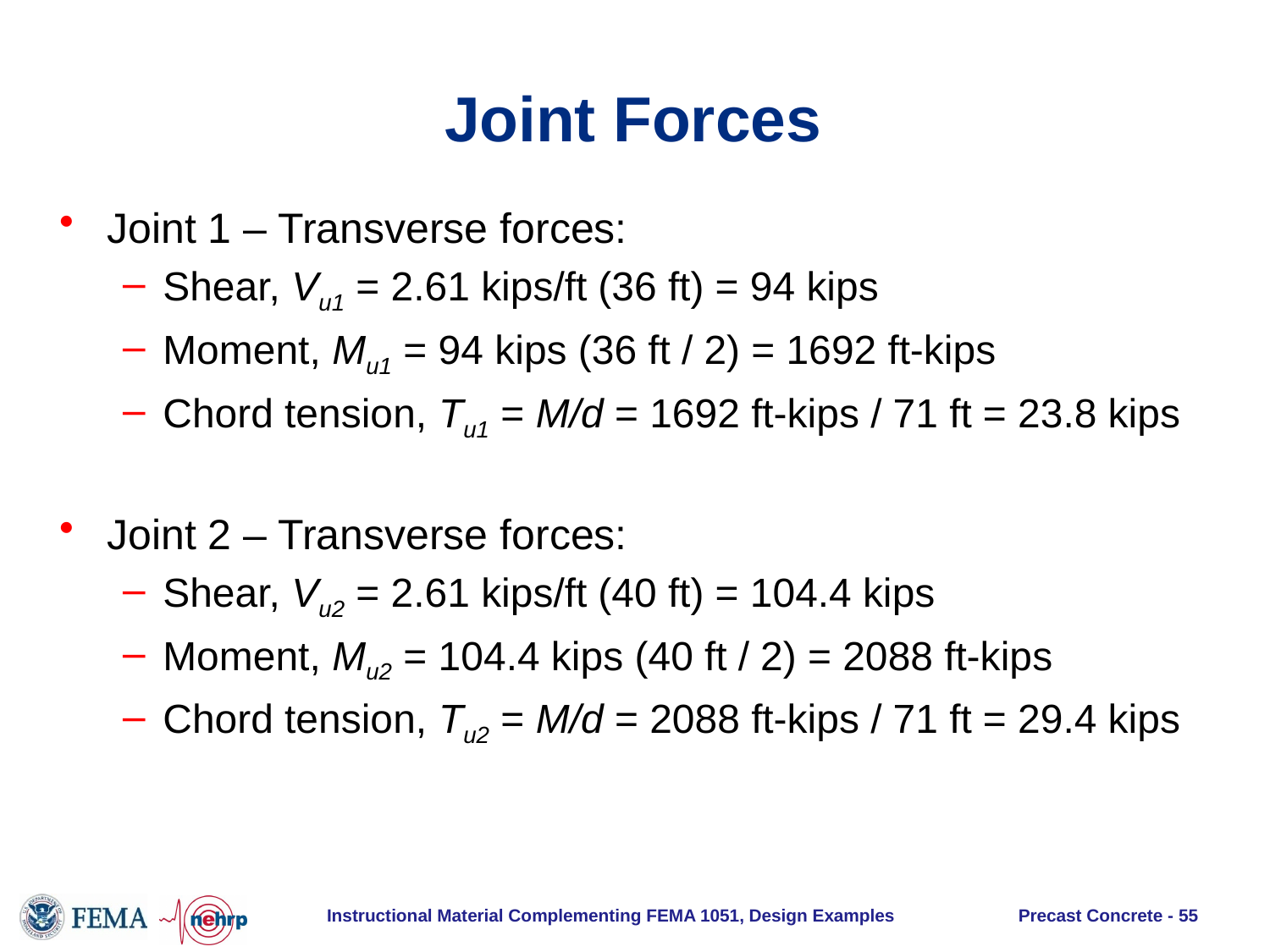

# Joint Forces
Joint 1 – Transverse forces:
Shear, Vu1 = 2.61 kips/ft (36 ft) = 94 kips
Moment, Mu1 = 94 kips (36 ft / 2) = 1692 ft-kips
Chord tension, Tu1 = M/d = 1692 ft-kips / 71 ft = 23.8 kips

Joint 2 – Transverse forces:
Shear, Vu2 = 2.61 kips/ft (40 ft) = 104.4 kips
Moment, Mu2 = 104.4 kips (40 ft / 2) = 2088 ft-kips
Chord tension, Tu2 = M/d = 2088 ft-kips / 71 ft = 29.4 kips